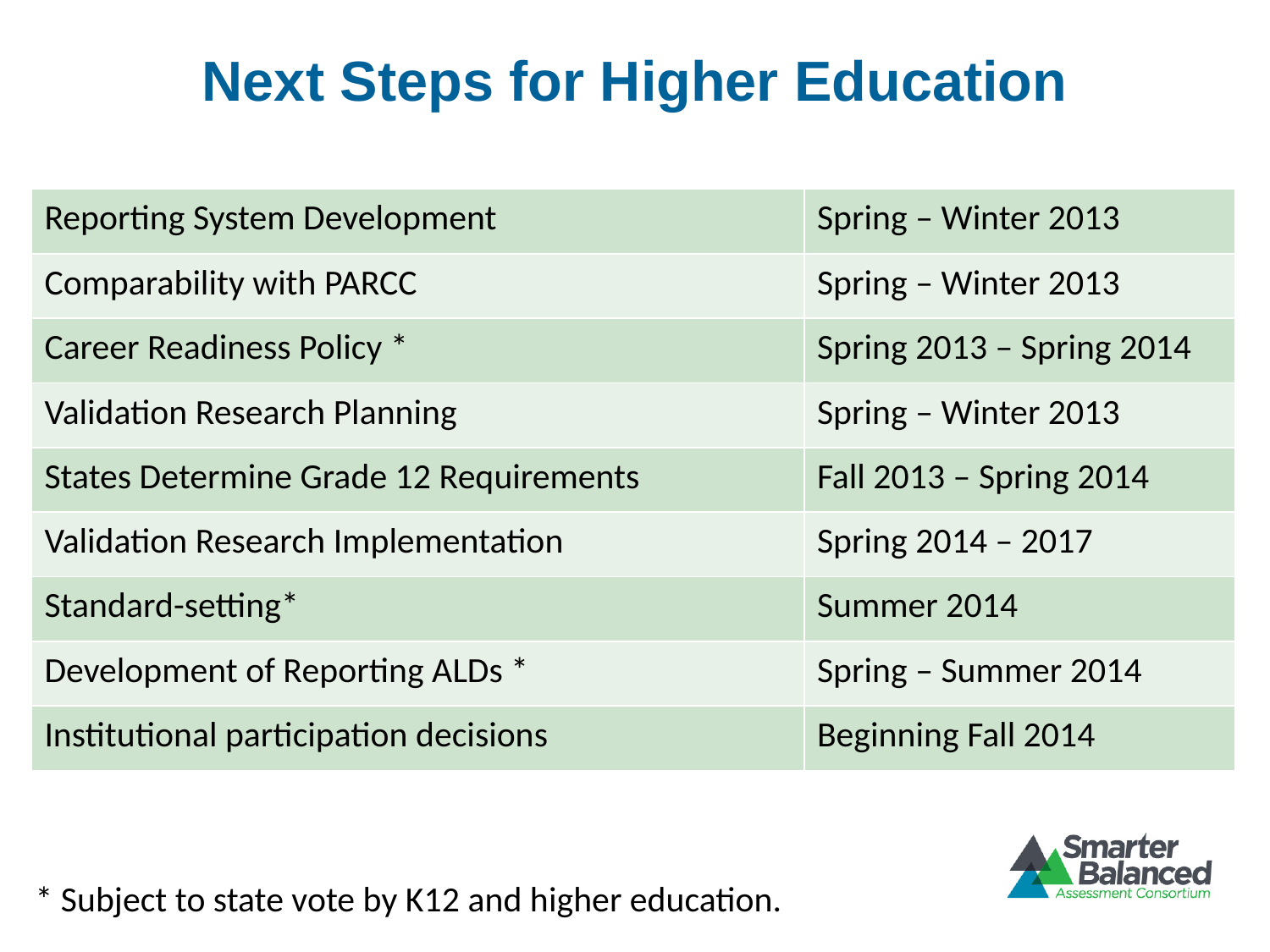

# Next Steps for Higher Education
| Reporting System Development | Spring – Winter 2013 |
| --- | --- |
| Comparability with PARCC | Spring – Winter 2013 |
| Career Readiness Policy \* | Spring 2013 – Spring 2014 |
| Validation Research Planning | Spring – Winter 2013 |
| States Determine Grade 12 Requirements | Fall 2013 – Spring 2014 |
| Validation Research Implementation | Spring 2014 – 2017 |
| Standard-setting\* | Summer 2014 |
| Development of Reporting ALDs \* | Spring – Summer 2014 |
| Institutional participation decisions | Beginning Fall 2014 |
* Subject to state vote by K12 and higher education.